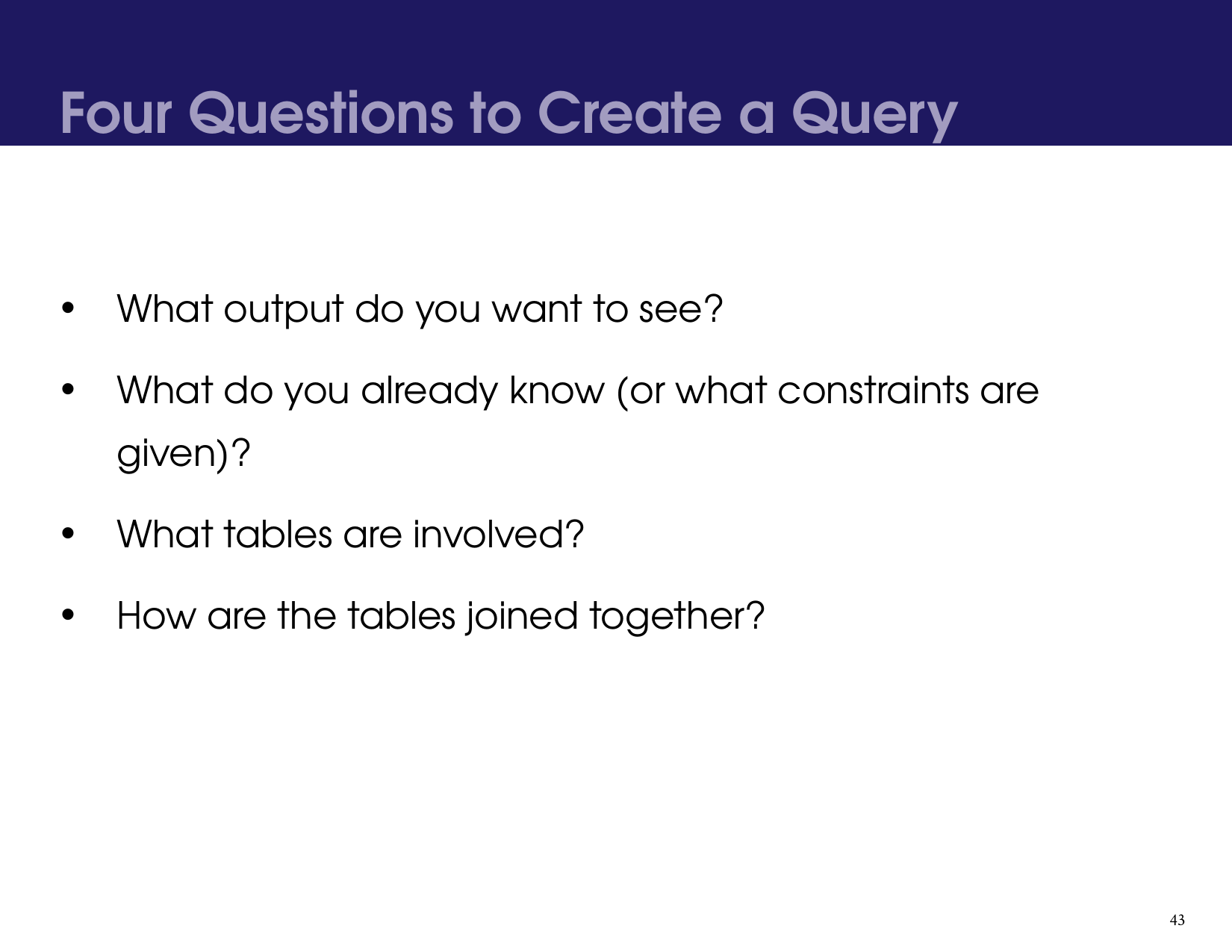

# Four Questions to Create a Query
What output do you want to see?
What do you already know (or what constraints are given)?
What tables are involved?
How are the tables joined together?
43